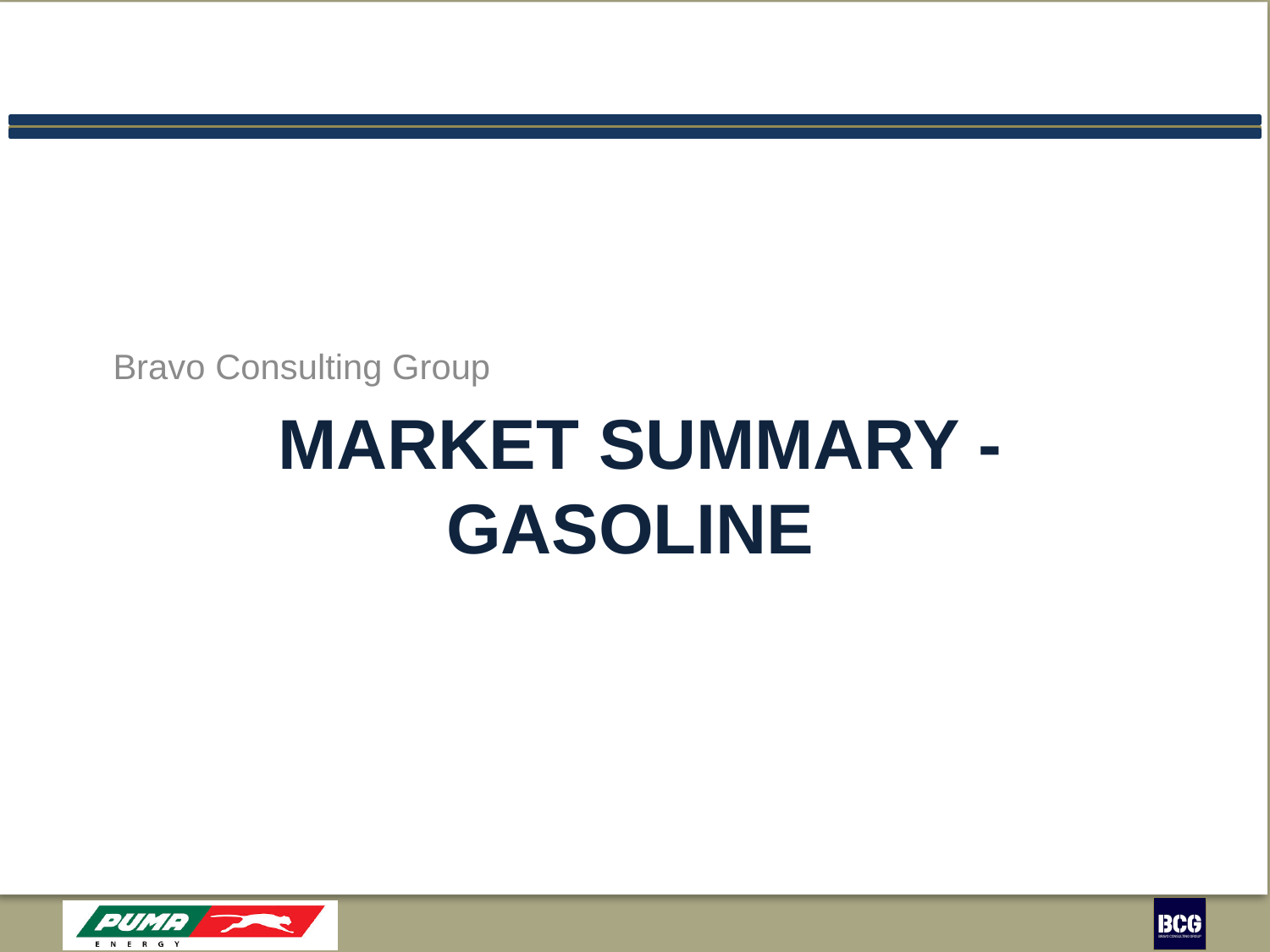

Bravo Consulting Group
# Market summary - gasoline